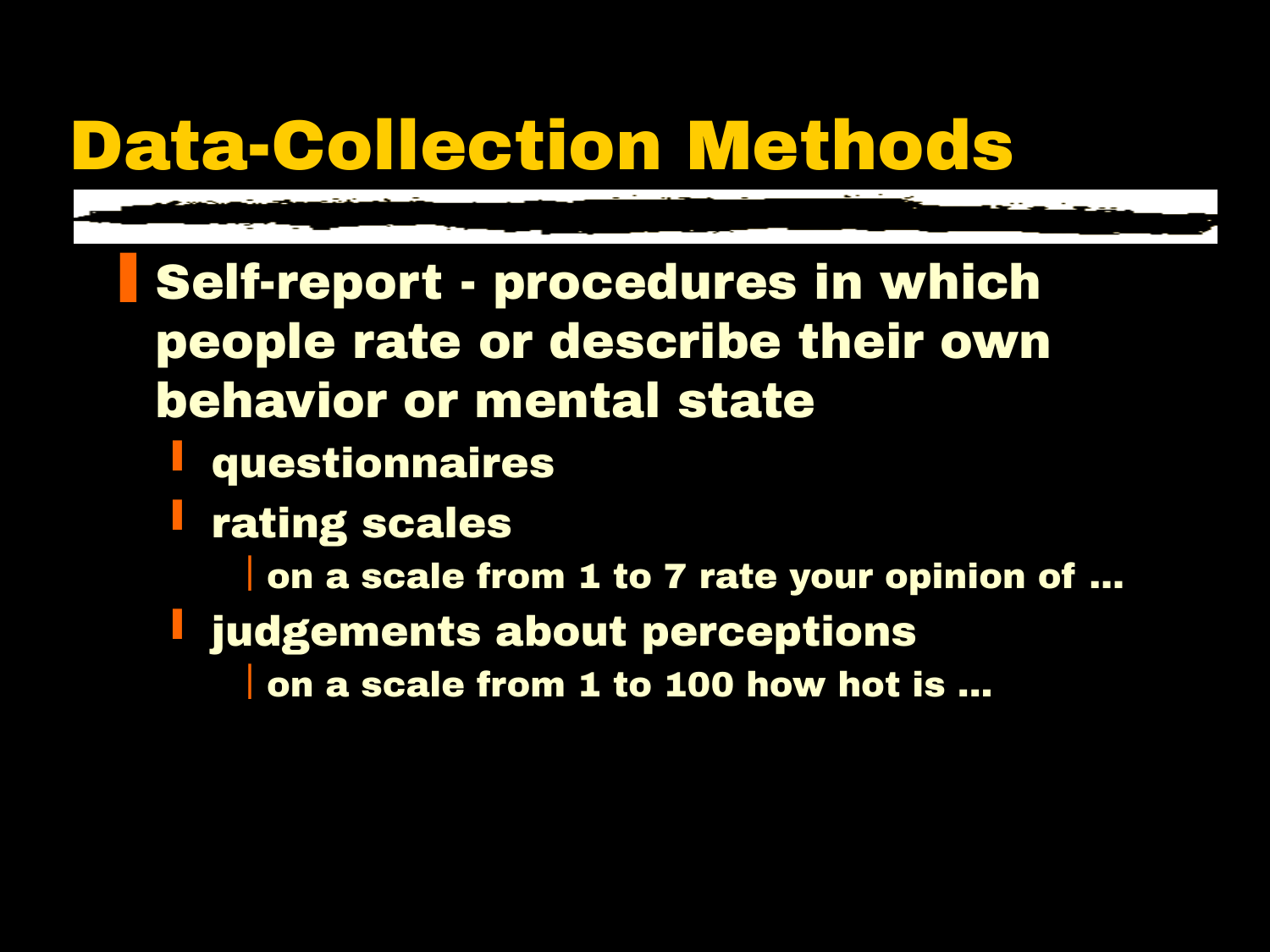

# Data-Collection Methods
Self-report - procedures in which people rate or describe their own behavior or mental state
questionnaires
rating scales
on a scale from 1 to 7 rate your opinion of …
judgements about perceptions
on a scale from 1 to 100 how hot is ...